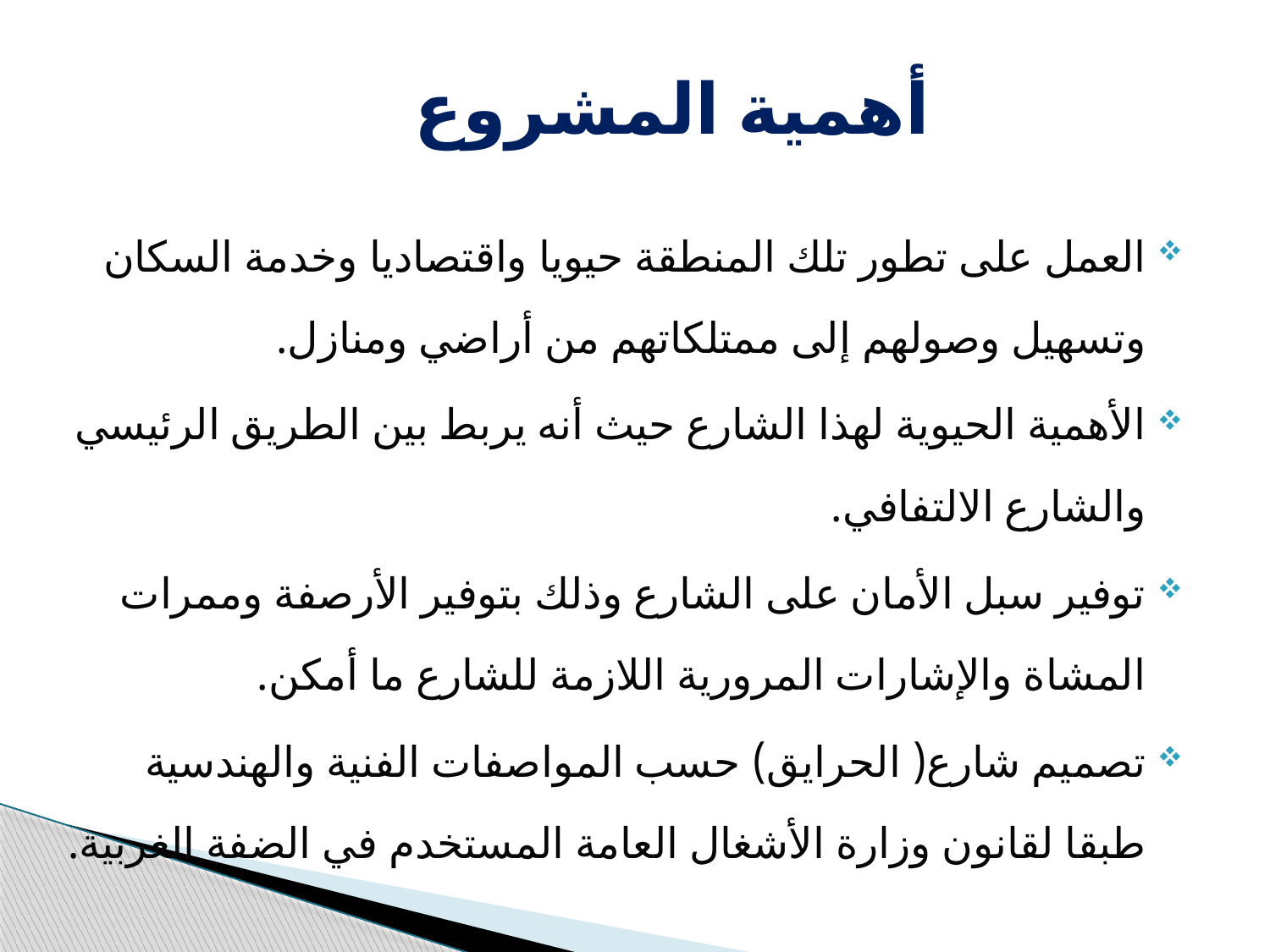

# أهمية المشروع

العمل على تطور تلك المنطقة حيويا واقتصاديا وخدمة السكان وتسهيل وصولهم إلى ممتلكاتهم من أراضي ومنازل.
الأهمية الحيوية لهذا الشارع حيث أنه يربط بين الطريق الرئيسي والشارع الالتفافي.
توفير سبل الأمان على الشارع وذلك بتوفير الأرصفة وممرات المشاة والإشارات المرورية اللازمة للشارع ما أمكن.
تصميم شارع( الحرايق) حسب المواصفات الفنية والهندسية طبقا لقانون وزارة الأشغال العامة المستخدم في الضفة الغربية.